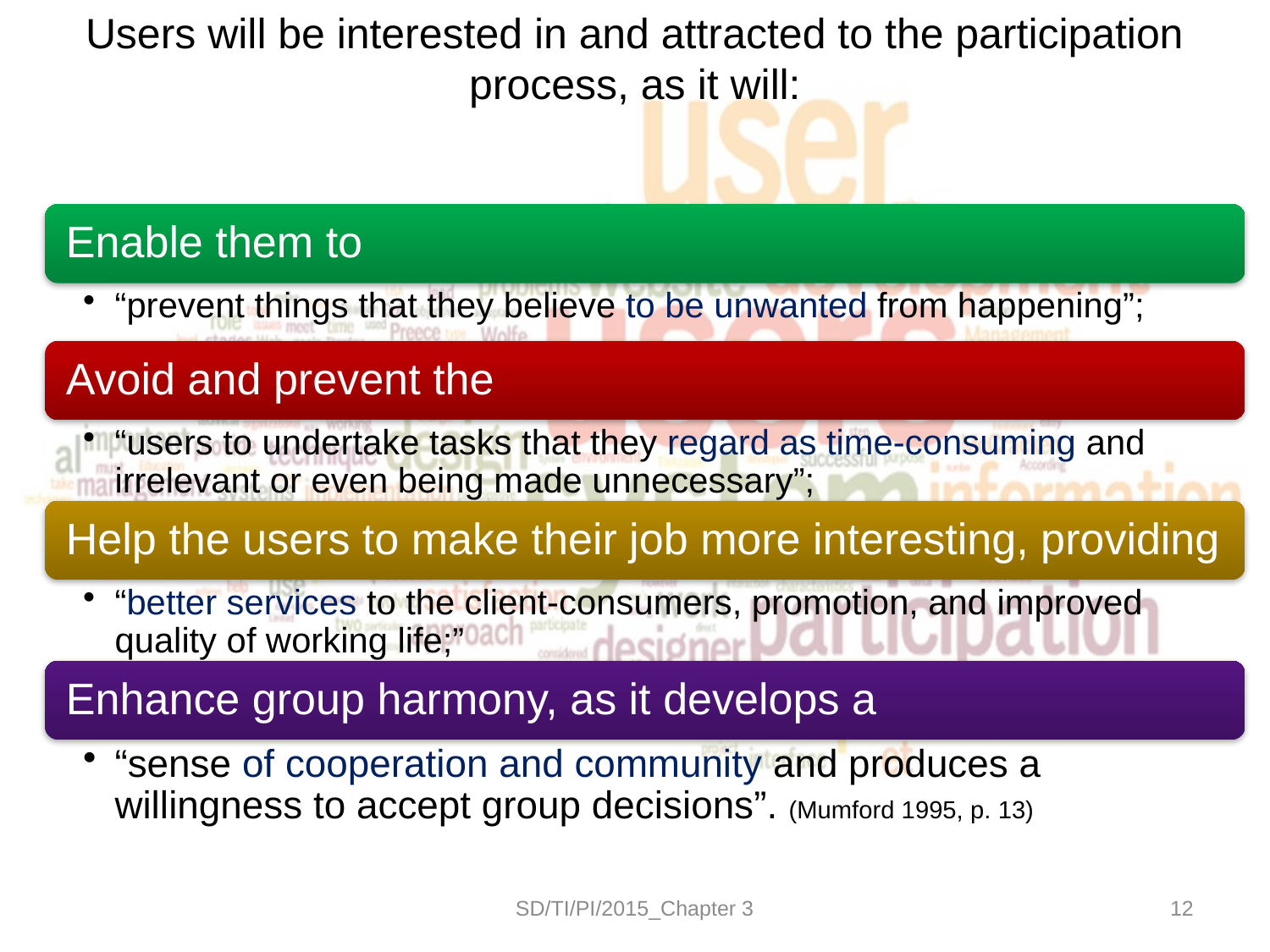

# Users will be interested in and attracted to the participation process, as it will:
Enable them to
“prevent things that they believe to be unwanted from happening”;
Avoid and prevent the
“users to undertake tasks that they regard as time-consuming and irrelevant or even being made unnecessary”;
Help the users to make their job more interesting, providing
“better services to the client-consumers, promotion, and improved quality of working life;”
Enhance group harmony, as it develops a
“sense of cooperation and community and produces a willingness to accept group decisions”. (Mumford 1995, p. 13)
SD/TI/PI/2015_Chapter 3
12